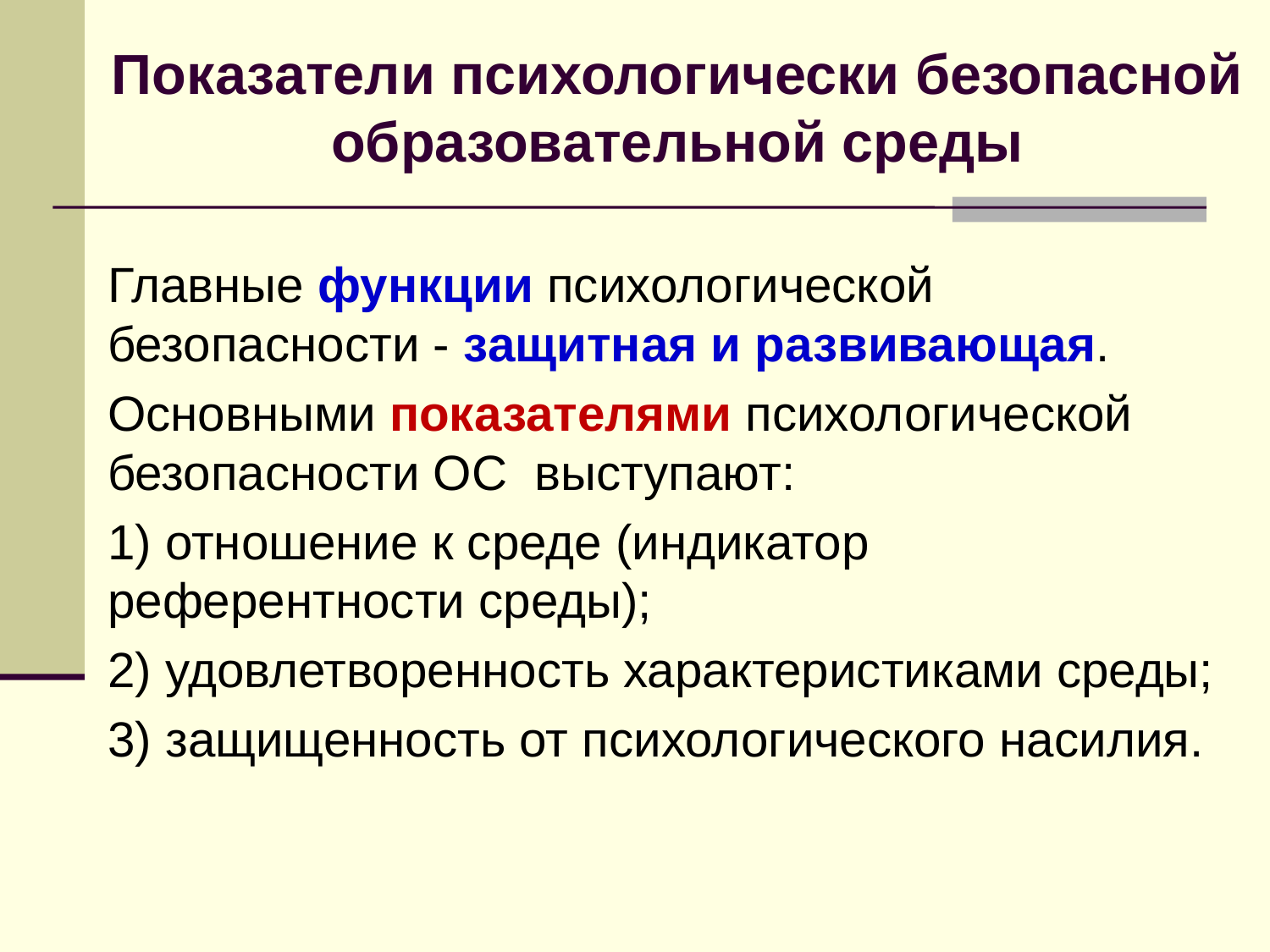

# Показатели психологически безопасной образовательной среды
Главные функции психологической безопасности - защитная и развивающая.
Основными показателями психологической безопасности ОС  выступают:
1) отношение к среде (индикатор референтности среды);
2) удовлетворенность характеристиками среды;
3) защищенность от психологического насилия.